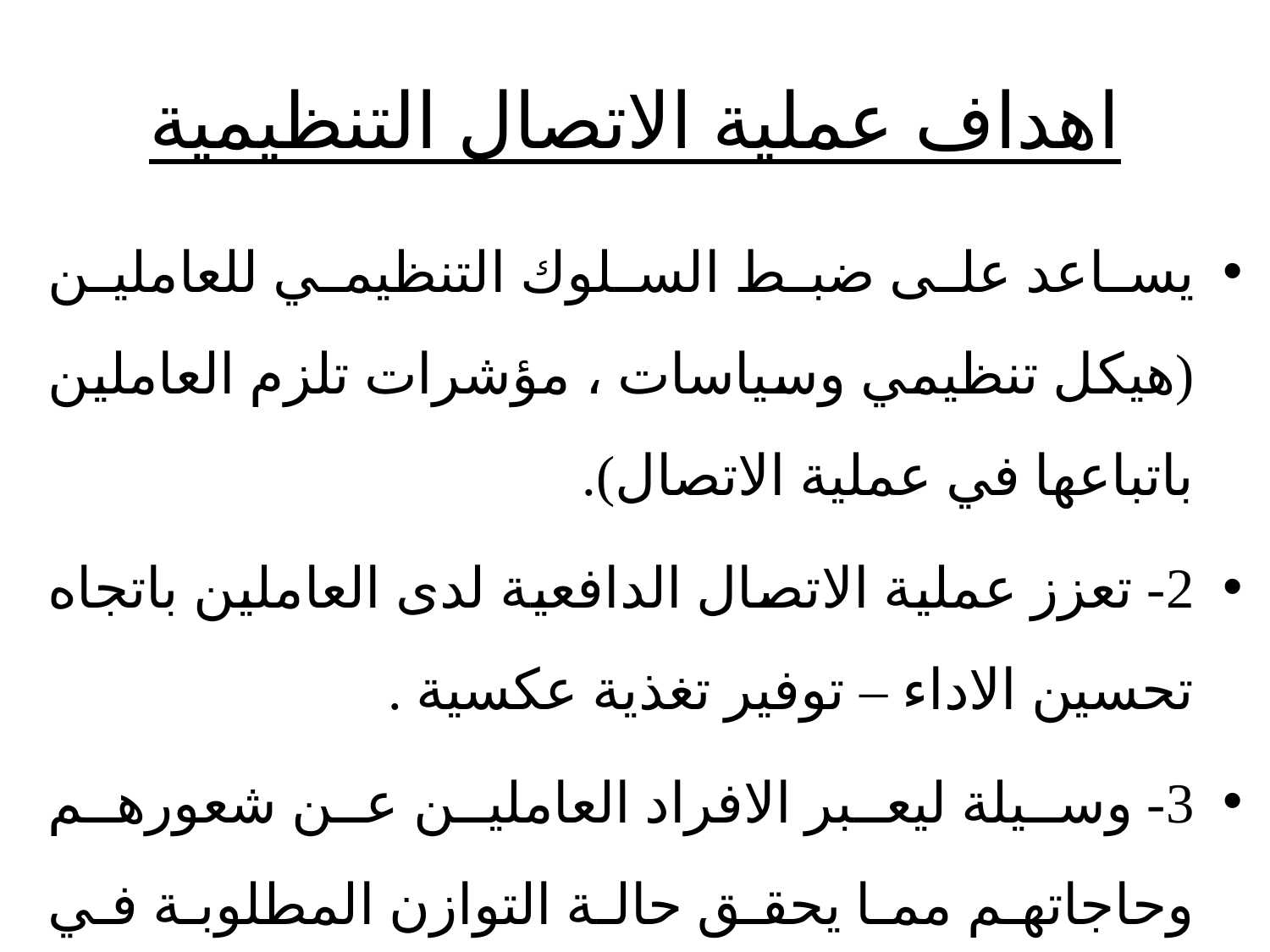

# اهداف عملية الاتصال التنظيمية
يساعد على ضبط السلوك التنظيمي للعاملين (هيكل تنظيمي وسياسات ، مؤشرات تلزم العاملين باتباعها في عملية الاتصال).
2- تعزز عملية الاتصال الدافعية لدى العاملين باتجاه تحسين الاداء – توفير تغذية عكسية .
3- وسيلة ليعبر الافراد العاملين عن شعورهم وحاجاتهم مما يحقق حالة التوازن المطلوبة في السلوك .